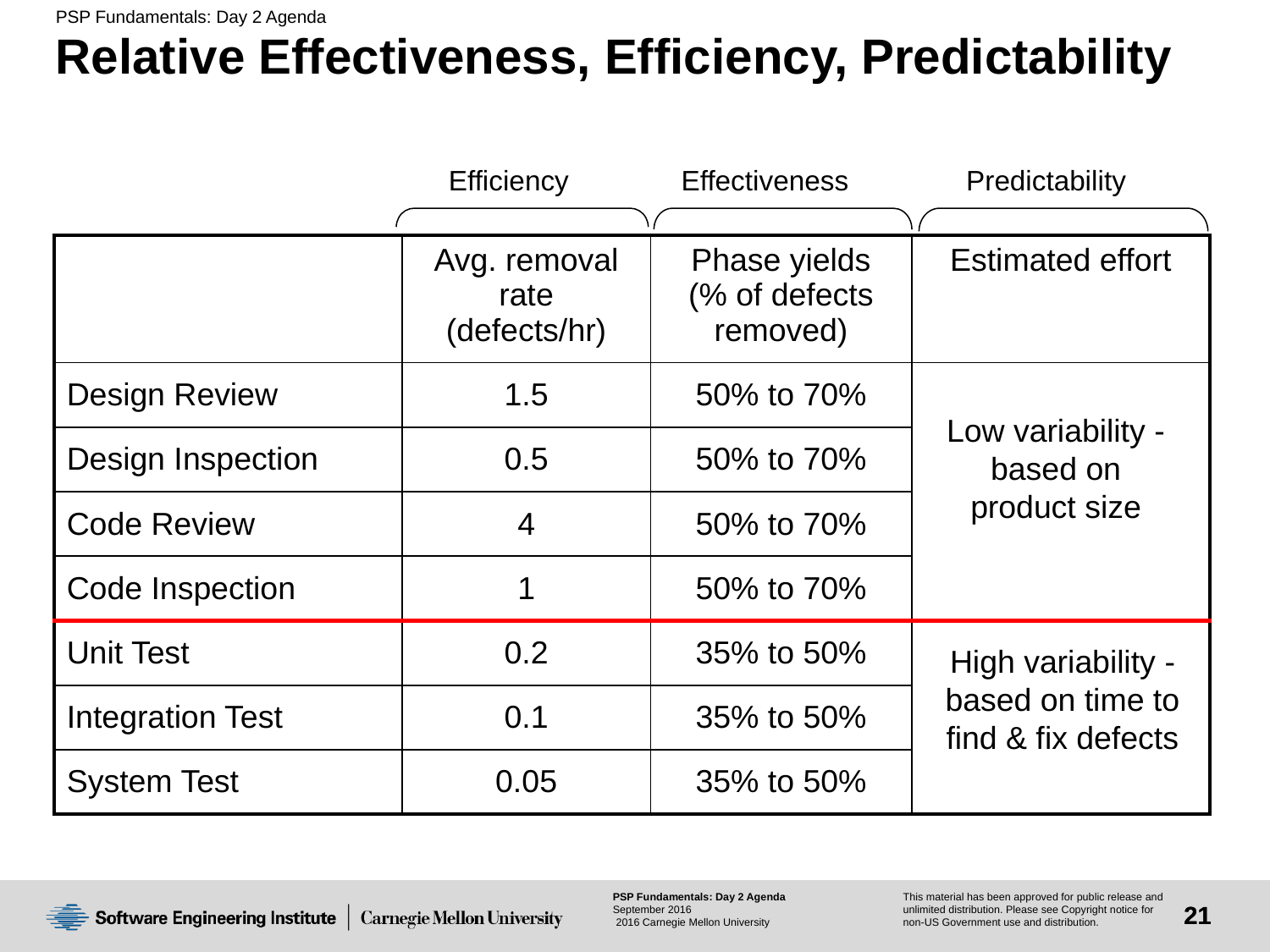

# Relative Effectiveness, Efficiency, Predictability

Efficiency
Effectiveness
Predictability
|  | Avg. removal rate (defects/hr) | Phase yields (% of defects removed) | Estimated effort |
| --- | --- | --- | --- |
| Design Review | 1.5 | 50% to 70% |  |
| Design Inspection | 0.5 | 50% to 70% |  |
| Code Review | 4 | 50% to 70% |  |
| Code Inspection | 1 | 50% to 70% |  |
| Unit Test | 0.2 | 35% to 50% |  |
| Integration Test | 0.1 | 35% to 50% |  |
| System Test | 0.05 | 35% to 50% |  |
Low variability - based on product size
High variability - based on time to find & fix defects